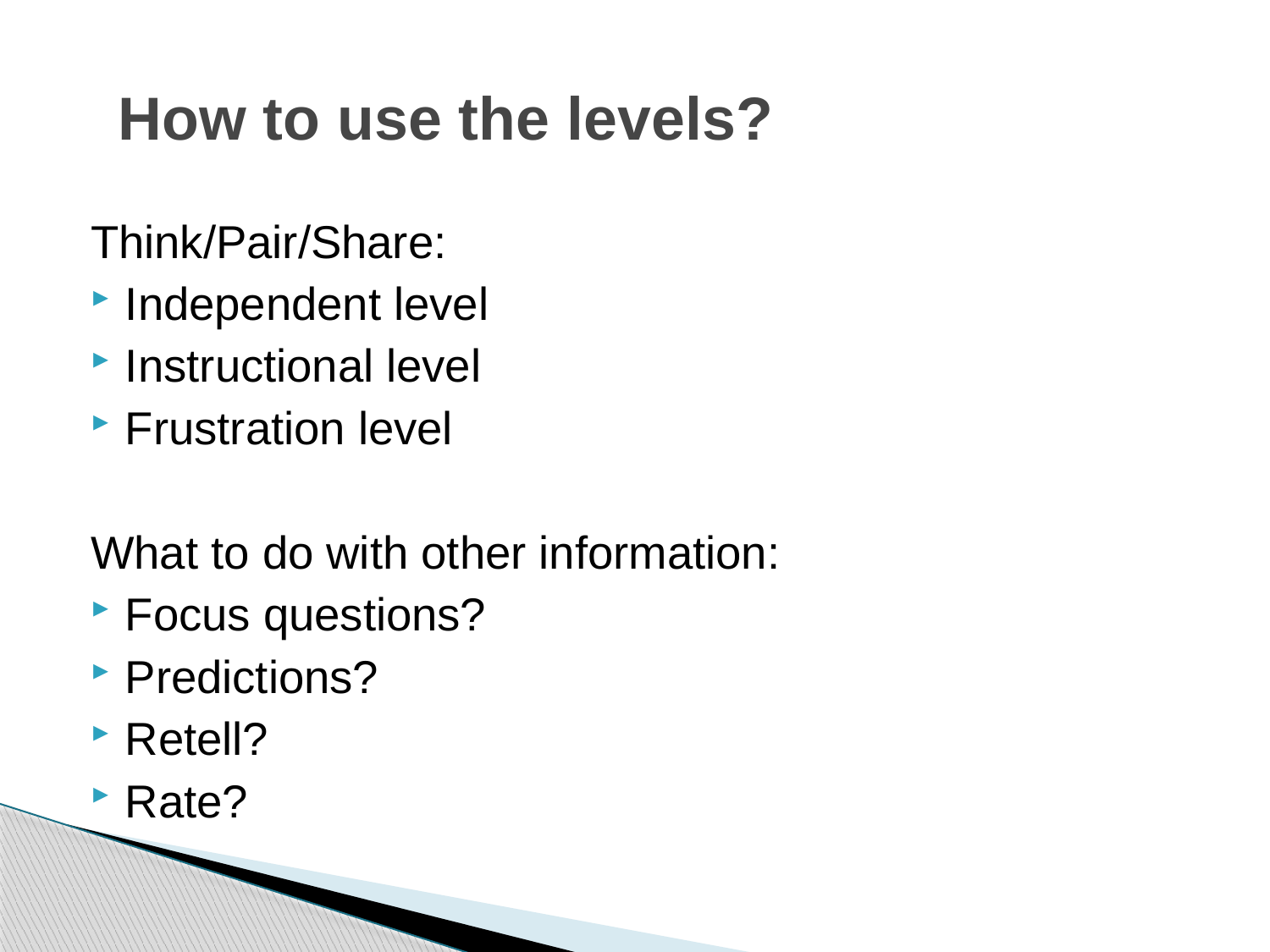

# How to use the levels?
Think/Pair/Share:
Independent level
Instructional level
Frustration level

What to do with other information:
Focus questions?
Predictions?
Retell?
Rate?